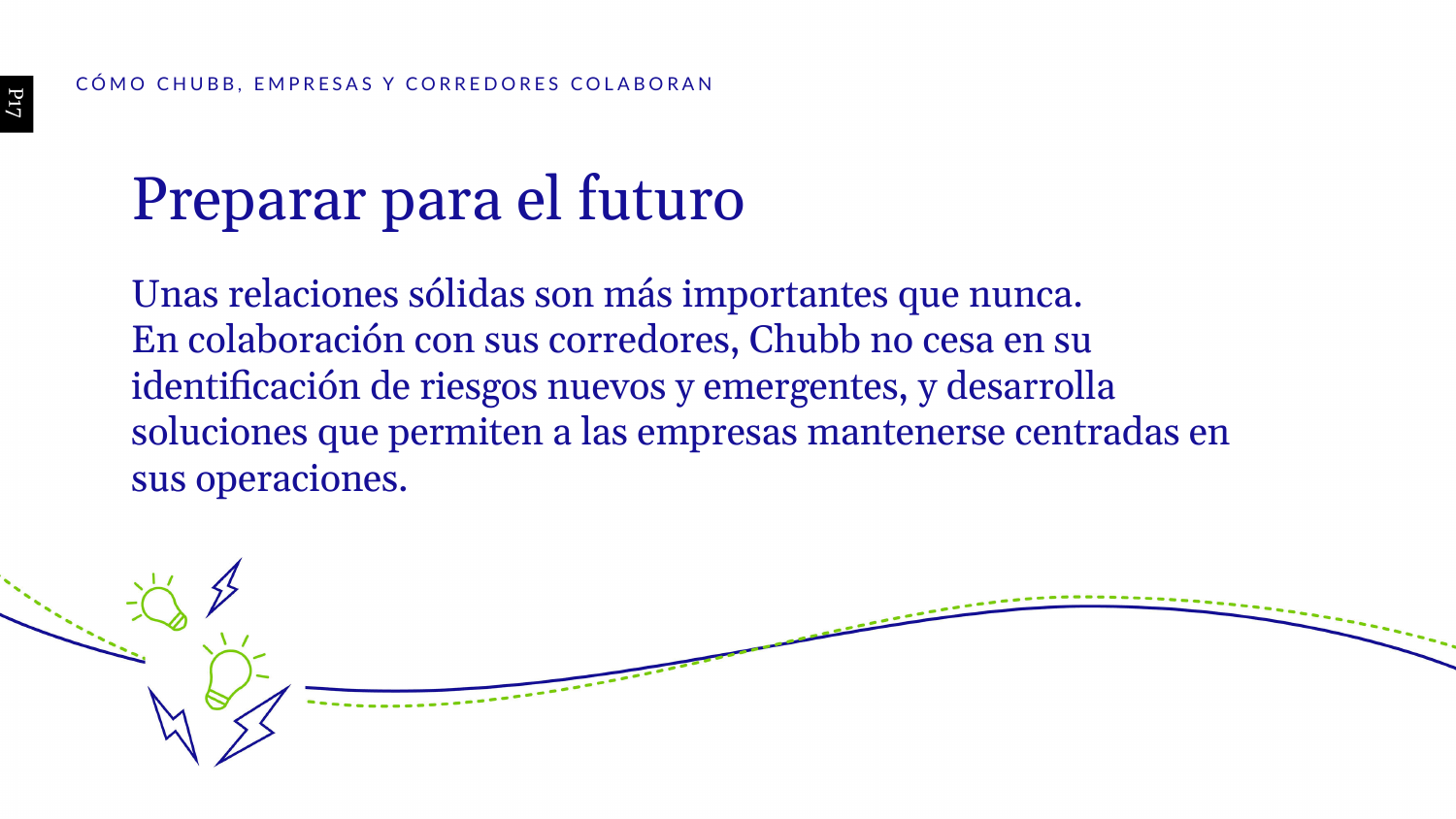

CÓMO CHUBB, EMPRESAS Y CORREDORES COLABORAN
P17
Preparar para el futuro
Unas relaciones sólidas son más importantes que nunca.
En colaboración con sus corredores, Chubb no cesa en su identificación de riesgos nuevos y emergentes, y desarrolla soluciones que permiten a las empresas mantenerse centradas en sus operaciones.